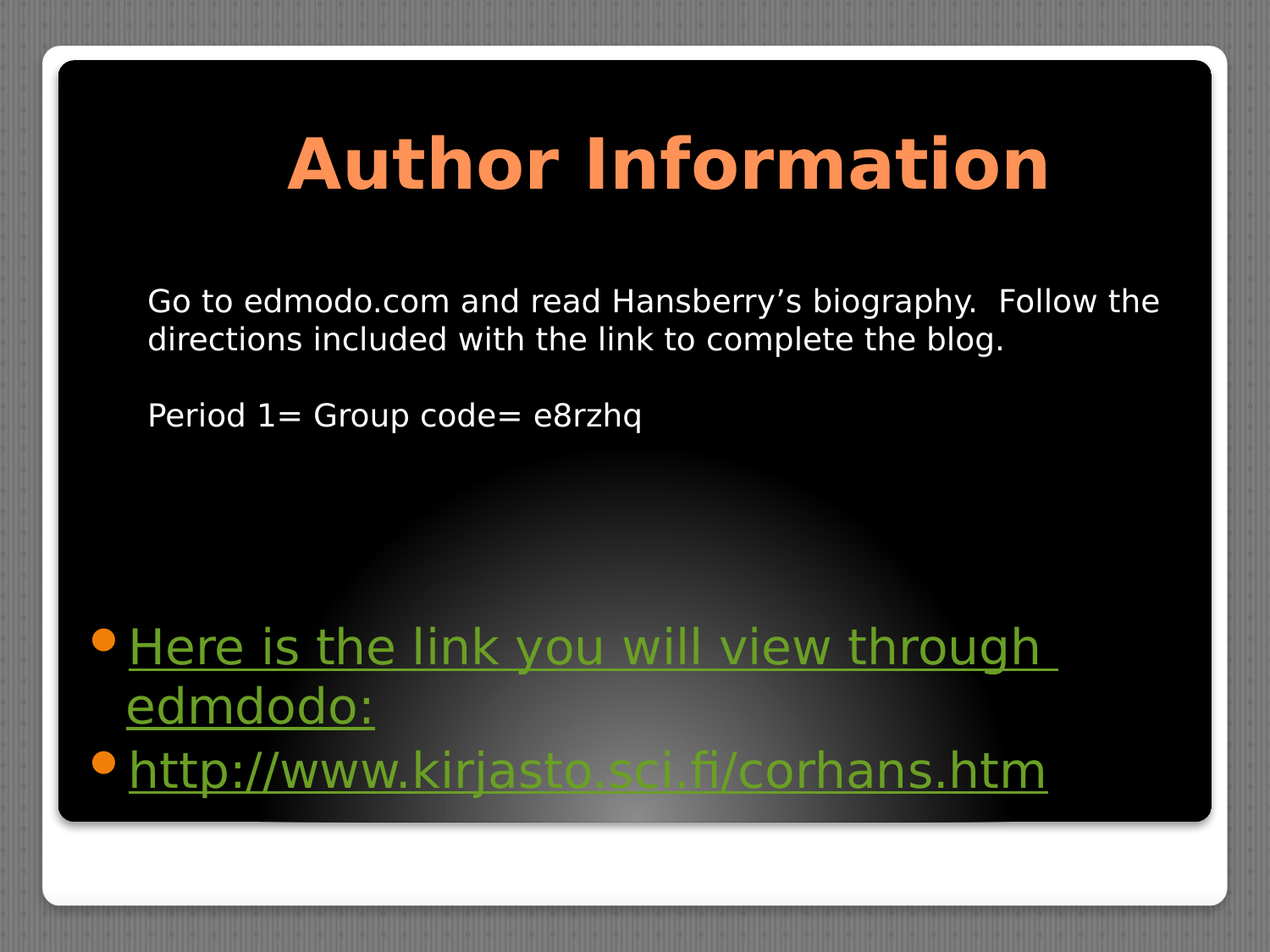

# Author Information
Go to edmodo.com and read Hansberry’s biography.  Follow the
directions included with the link to complete the blog.

Period 1= Group code= e8rzhq

Here is the link you will view through edmdodo:
http://www.kirjasto.sci.fi/corhans.htm